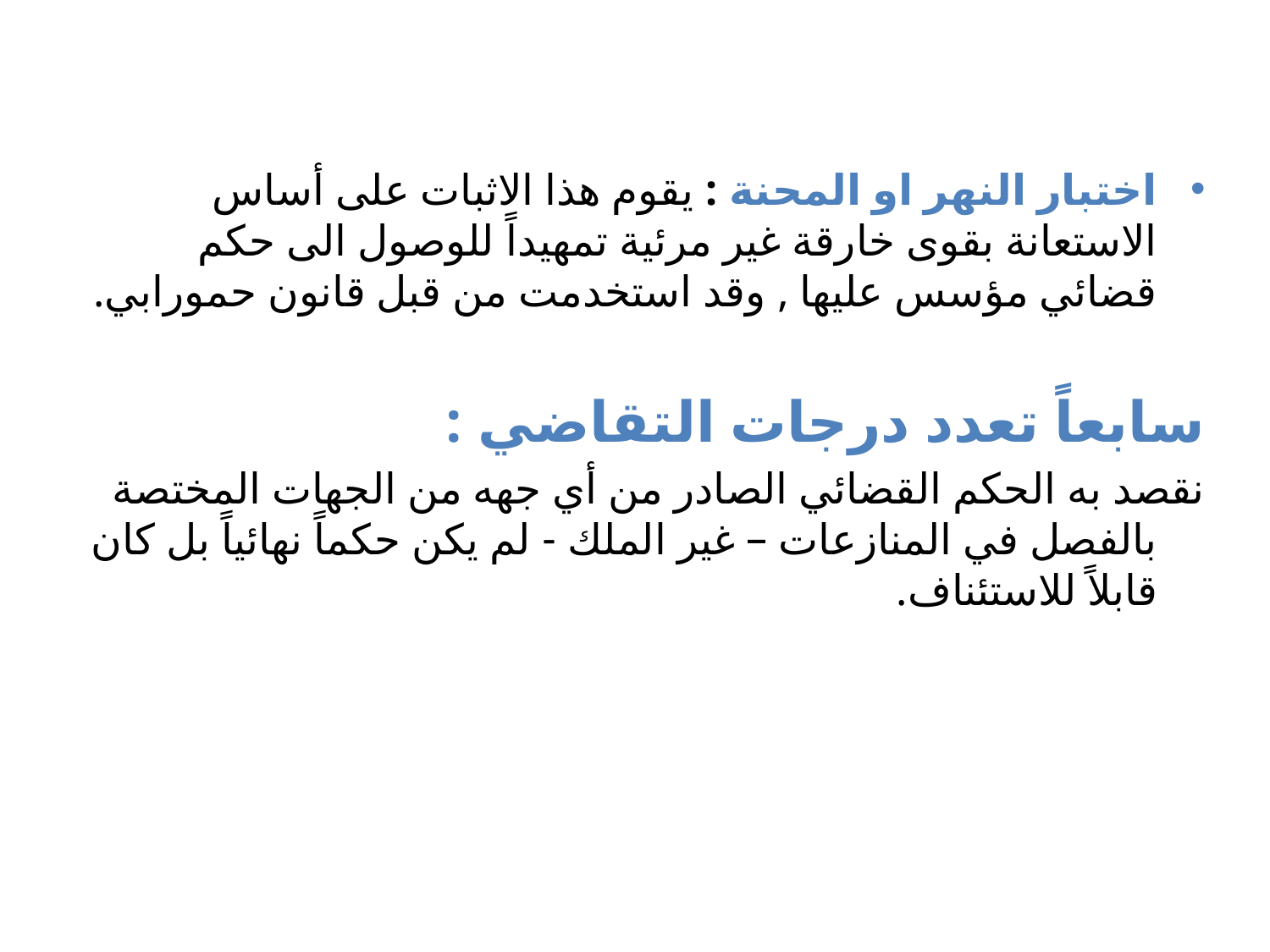

اختبار النهر او المحنة : يقوم هذا الاثبات على أساس الاستعانة بقوى خارقة غير مرئية تمهيداً للوصول الى حكم قضائي مؤسس عليها , وقد استخدمت من قبل قانون حمورابي.

سابعاً تعدد درجات التقاضي :
نقصد به الحكم القضائي الصادر من أي جهه من الجهات المختصة بالفصل في المنازعات – غير الملك - لم يكن حكماً نهائياً بل كان قابلاً للاستئناف.